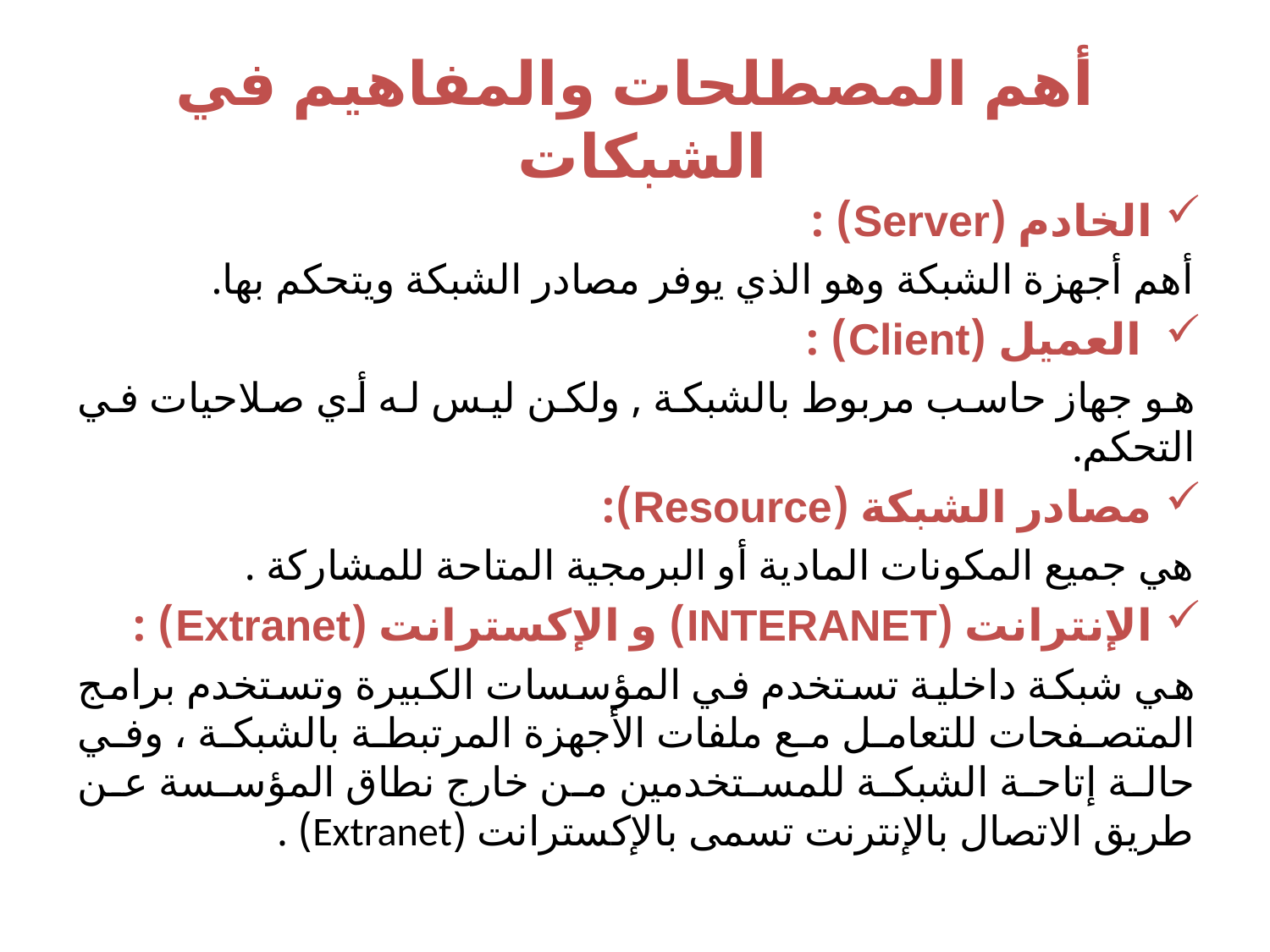

# أهم المصطلحات والمفاهيم في الشبكات
الخادم (Server) :
أهم أجهزة الشبكة وهو الذي يوفر مصادر الشبكة ويتحكم بها.
 العميل (Client) :
هو جهاز حاسب مربوط بالشبكة , ولكن ليس له أي صلاحيات في التحكم.
مصادر الشبكة (Resource):
هي جميع المكونات المادية أو البرمجية المتاحة للمشاركة .
الإنترانت (INTERANET) و الإكسترانت (Extranet) :
هي شبكة داخلية تستخدم في المؤسسات الكبيرة وتستخدم برامج المتصفحات للتعامل مع ملفات الأجهزة المرتبطة بالشبكة ، وفي حالة إتاحة الشبكة للمستخدمين من خارج نطاق المؤسسة عن طريق الاتصال بالإنترنت تسمى بالإكسترانت (Extranet) .